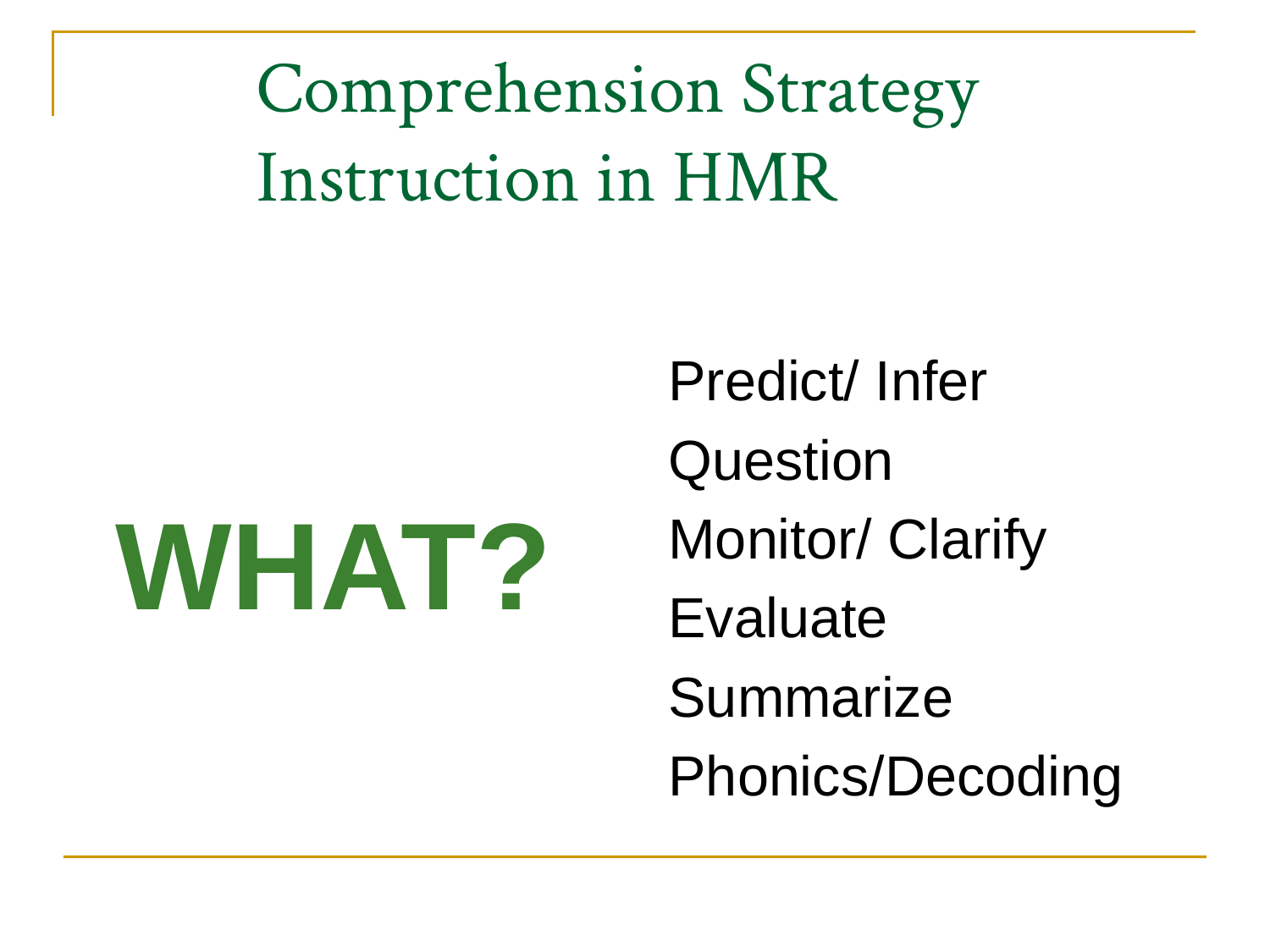

# Comprehension Strategy Instruction in HMR
Predict/ Infer
Question
Monitor/ Clarify
Evaluate
Summarize
Phonics/Decoding
WHAT?